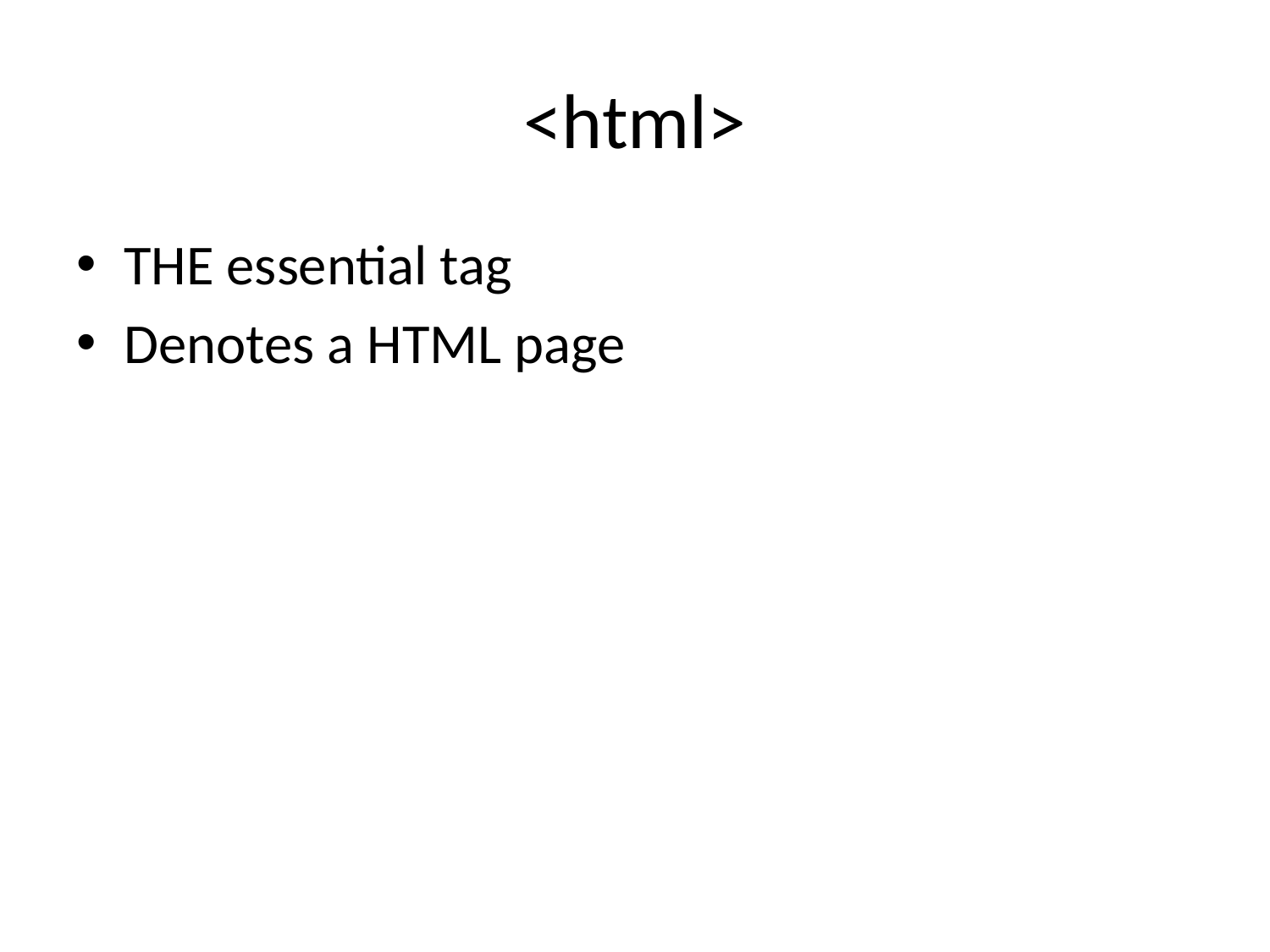

# <html>
THE essential tag
Denotes a HTML page